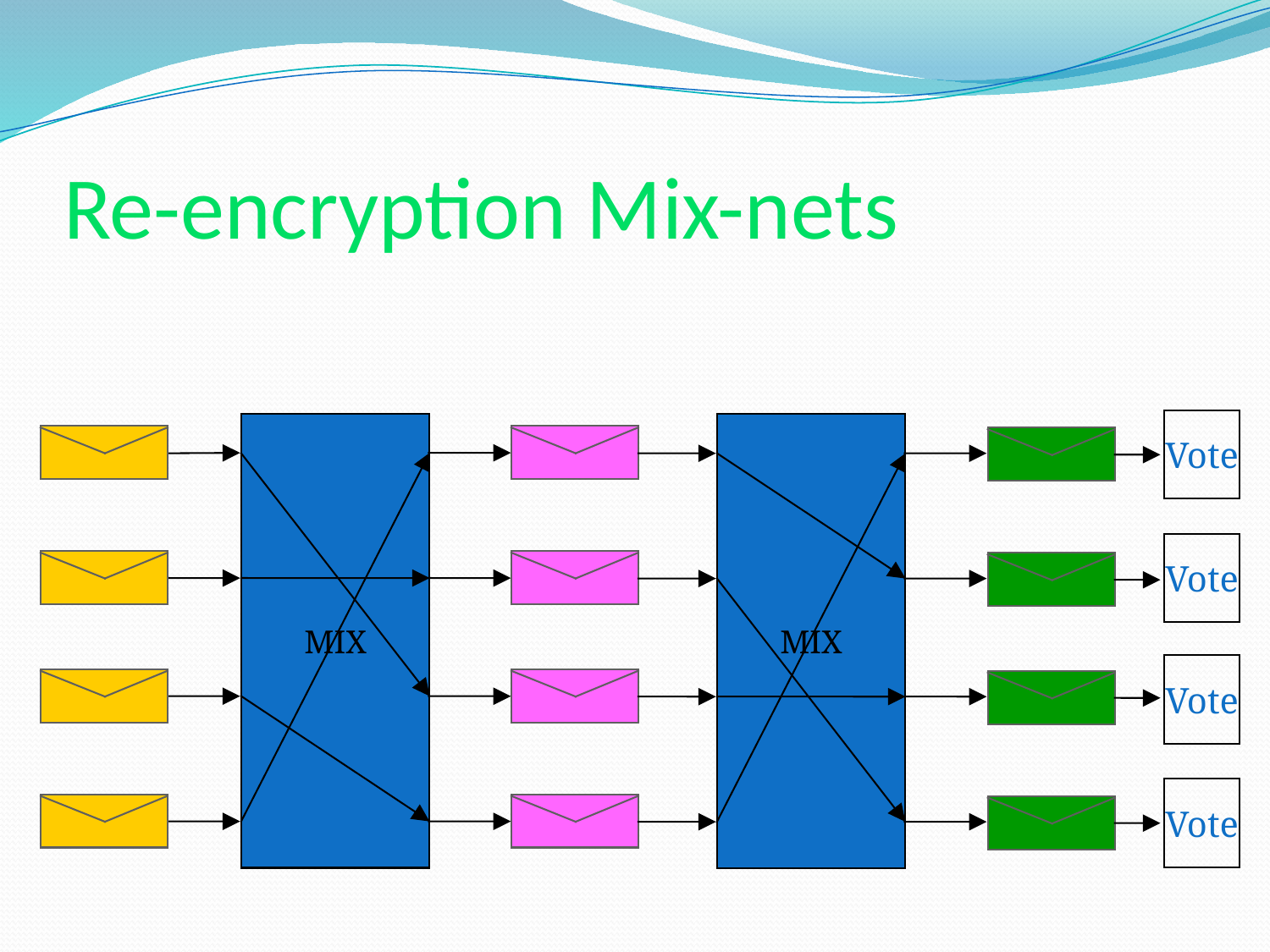

# Re-encryption Mix-nets
Vote
MIX
MIX

Vote

Vote

Vote